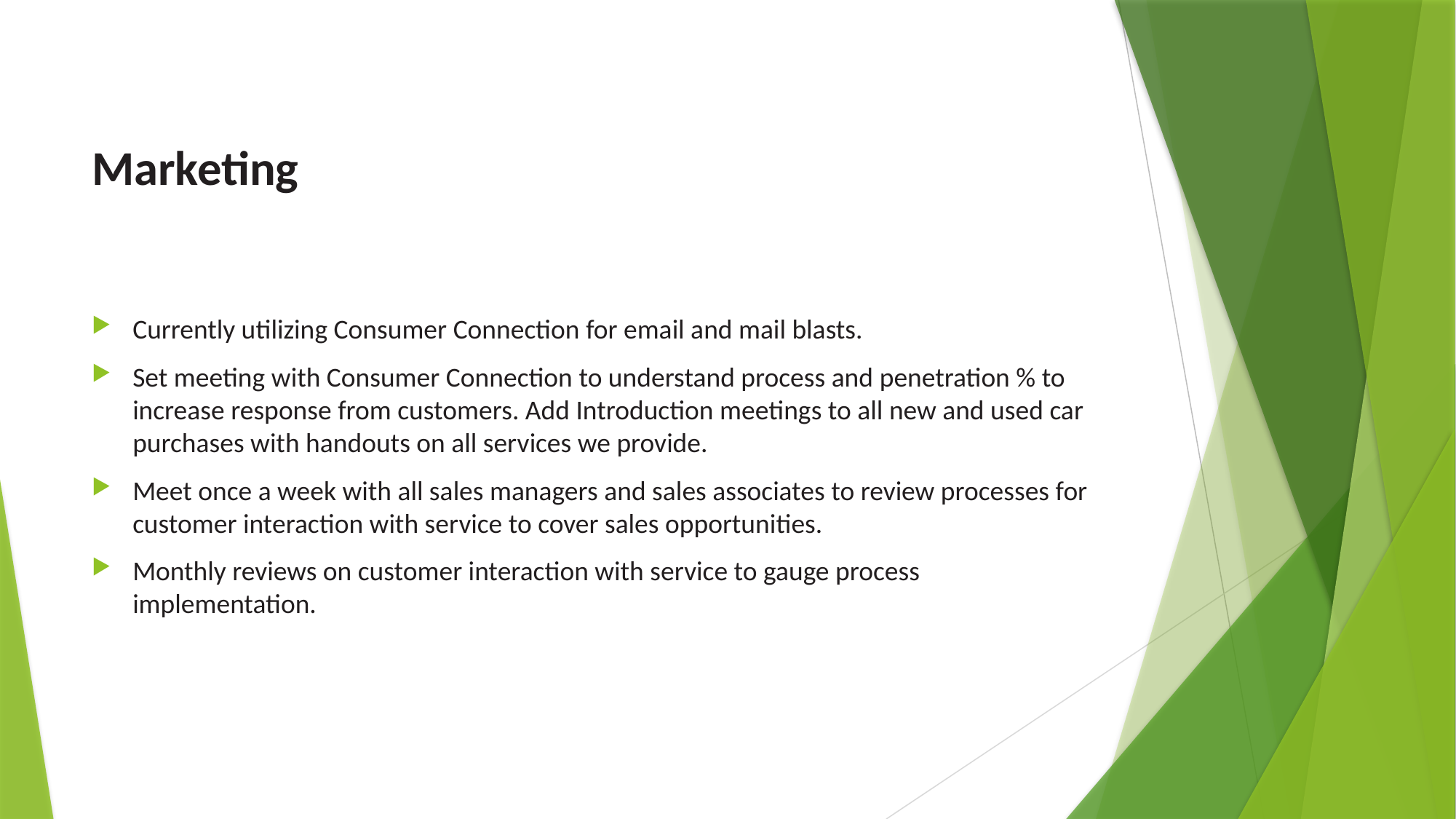

# Marketing

Currently utilizing Consumer Connection for email and mail blasts.
Set meeting with Consumer Connection to understand process and penetration % to increase response from customers. Add Introduction meetings to all new and used car purchases with handouts on all services we provide.
Meet once a week with all sales managers and sales associates to review processes for customer interaction with service to cover sales opportunities.
Monthly reviews on customer interaction with service to gauge process implementation.